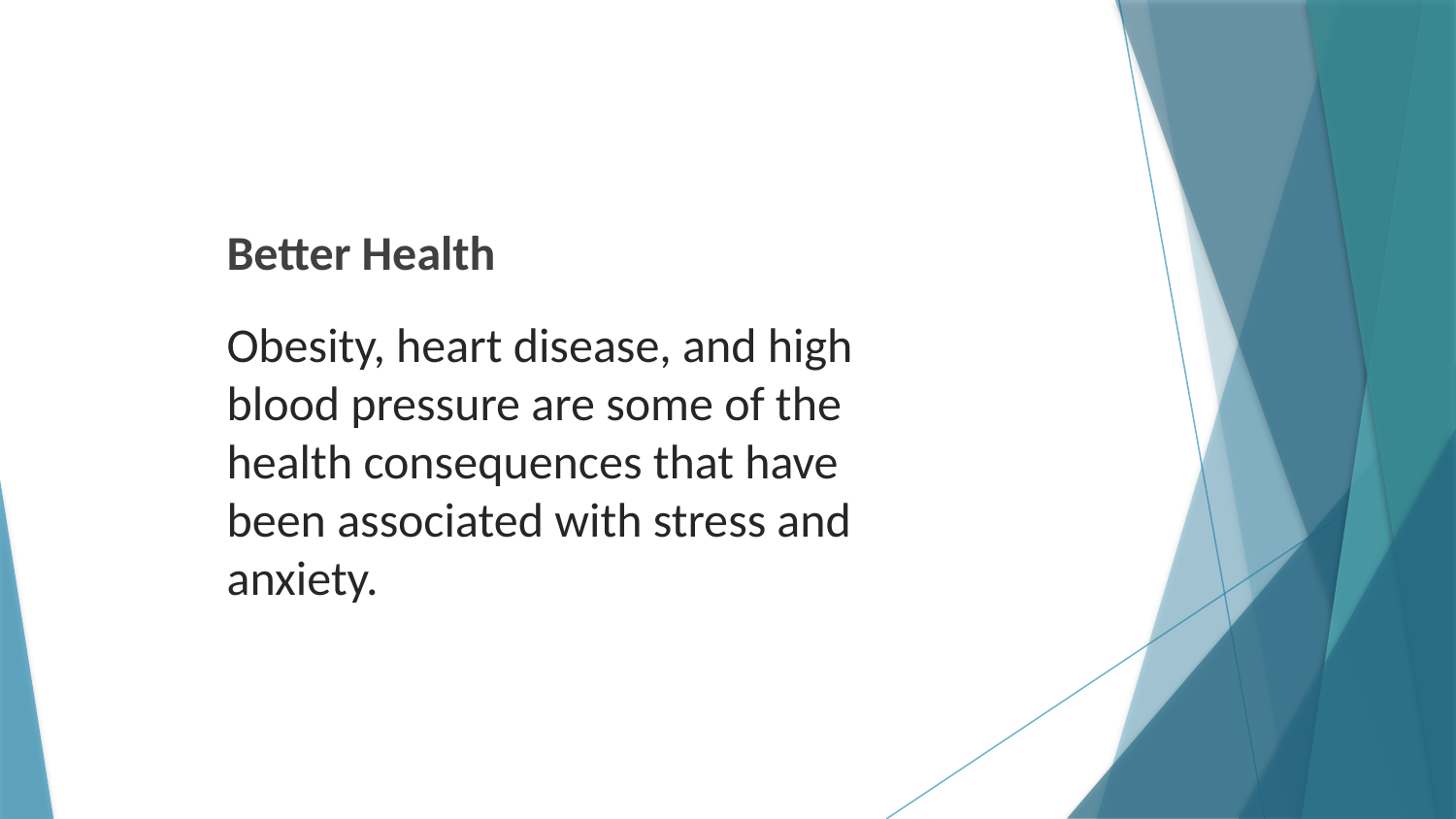

Better Health
Obesity, heart disease, and high blood pressure are some of the health consequences that have been associated with stress and anxiety.